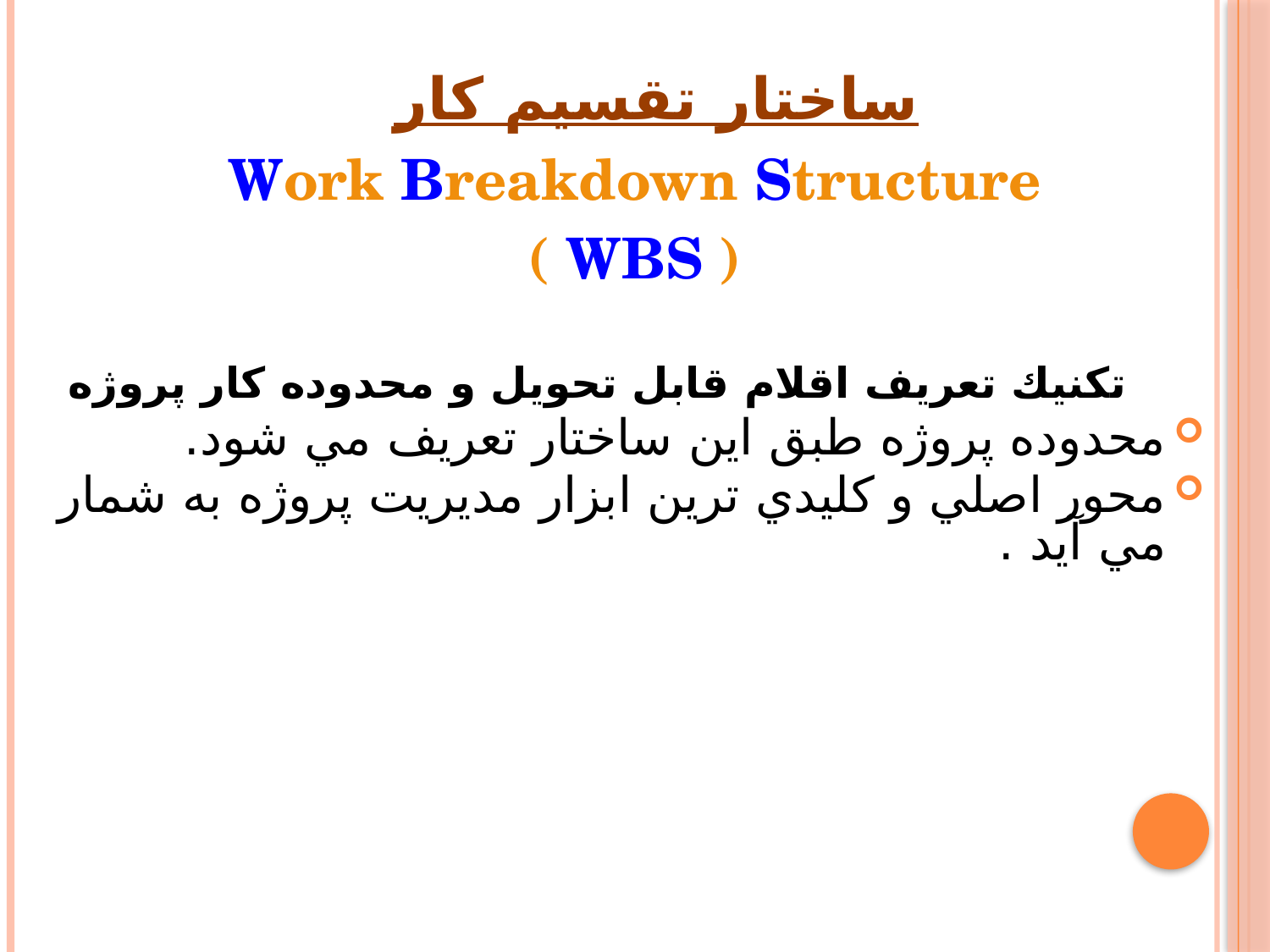

# ساختار تقسيم كار
Work Breakdown Structure
( WBS )
  تكنيك تعريف اقلام قابل تحويل و محدوده كار پروژه
محدوده پروژه طبق اين ساختار تعريف مي شود.
محور اصلي و كليدي ترين ابزار مديريت پروژه به شمار مي آيد .